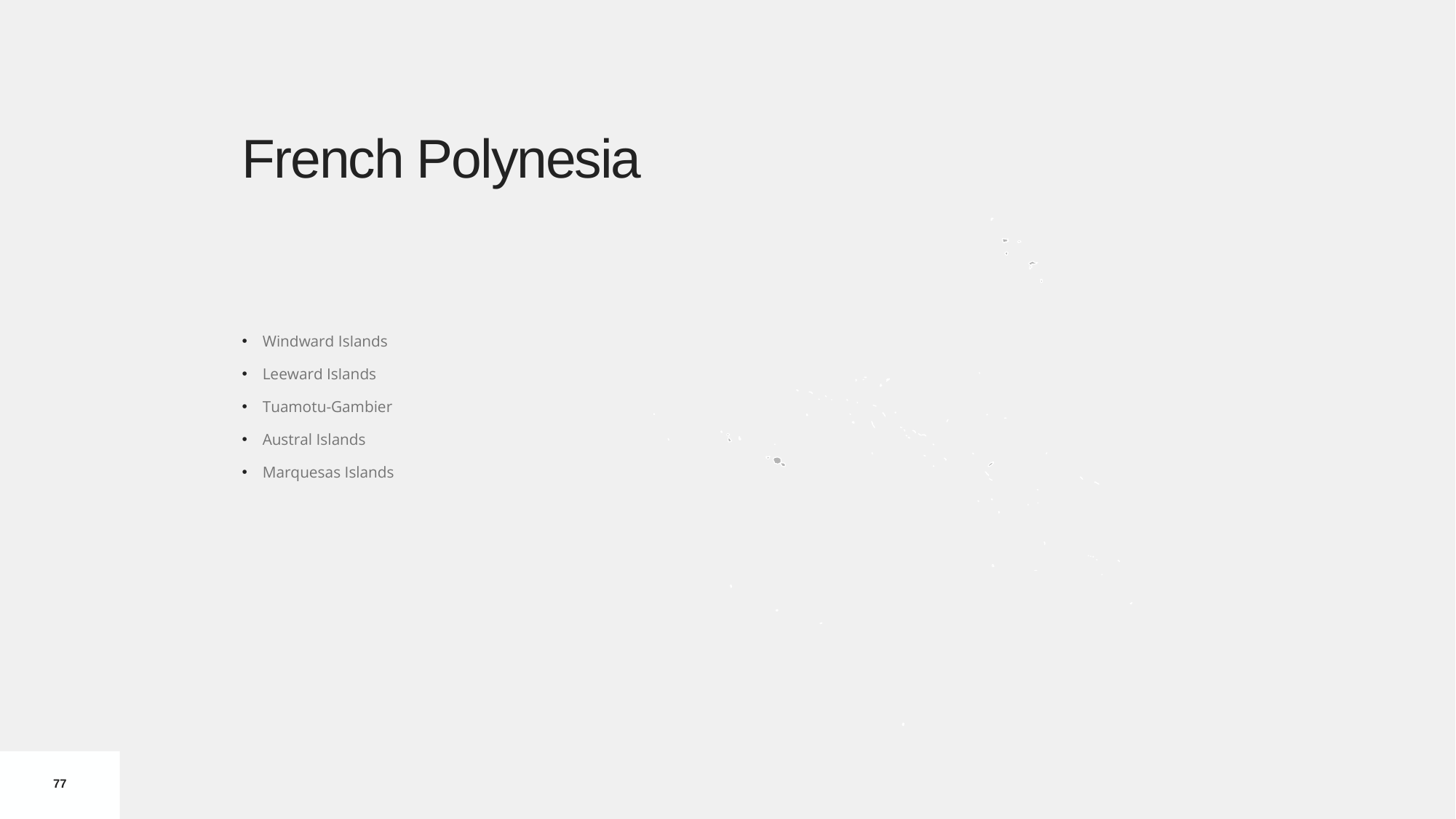

# French Polynesia

Windward Islands
Leeward Islands
Tuamotu-Gambier
Austral Islands
Marquesas Islands